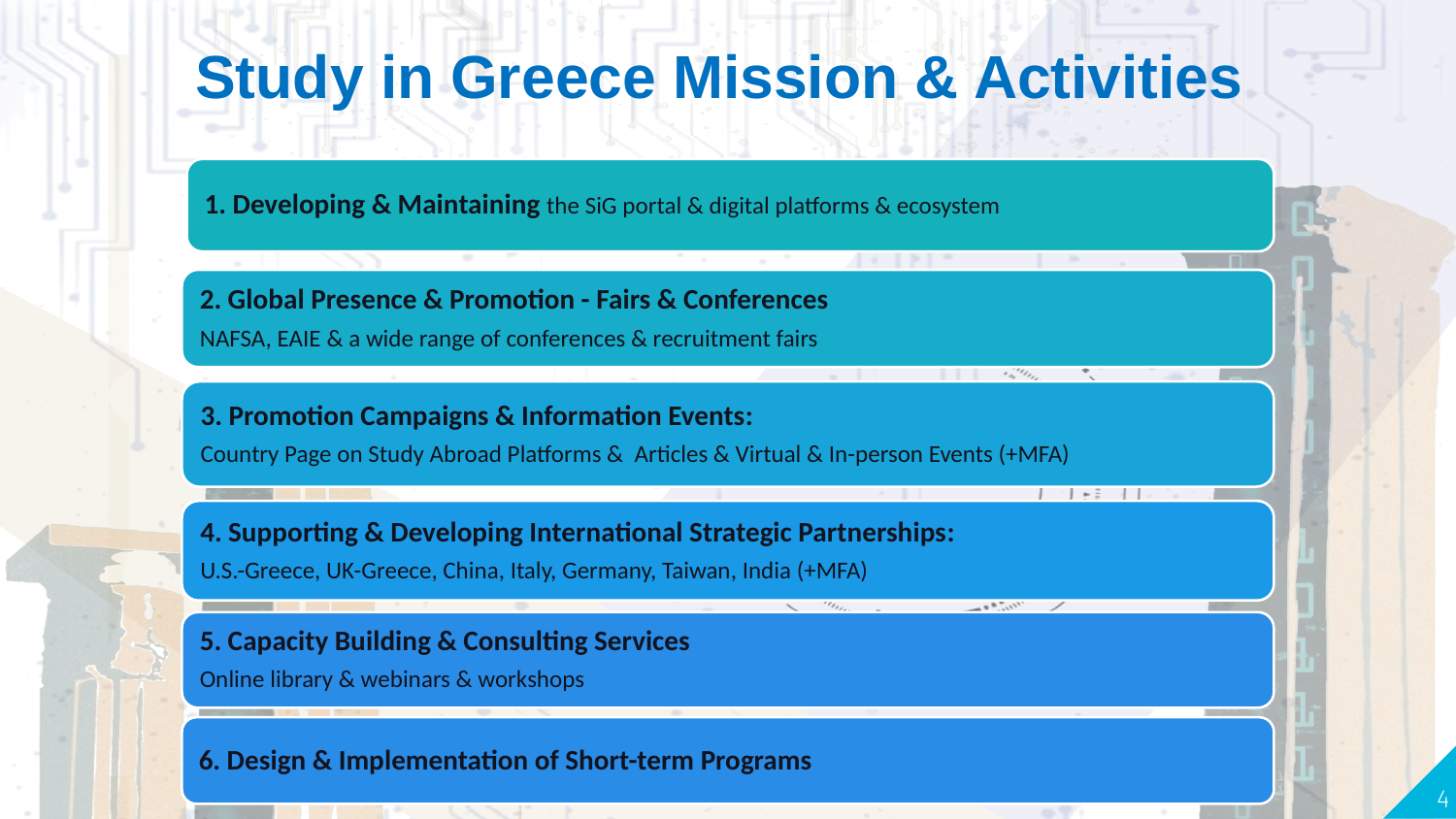

Study in Greece Mission & Activities
1. Developing & Maintaining the SiG portal & digital platforms & ecosystem
2. Global Presence & Promotion - Fairs & Conferences
NAFSA, EAIE & a wide range of conferences & recruitment fairs
3. Promotion Campaigns & Information Events:
Country Page on Study Abroad Platforms &  Articles & Virtual & In-person Events (+MFA)
4. Supporting & Developing International Strategic Partnerships:
U.S.-Greece, UK-Greece, China, Italy, Germany, Taiwan, India (+MFA)
5. Capacity Building & Consulting Services
Online library & webinars & workshops
6. Design & Implementation of Short-term Programs
4